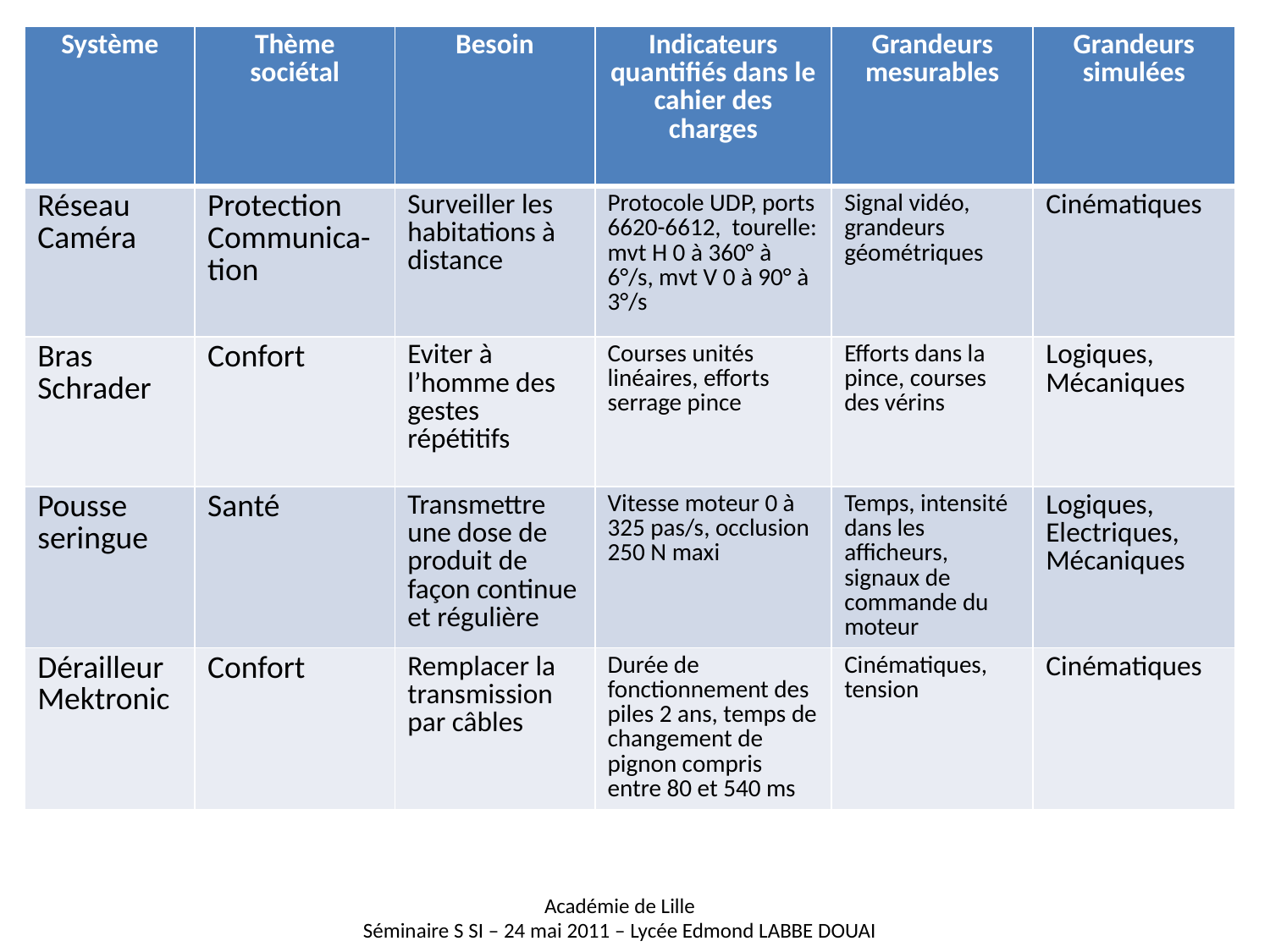

| Système | Thème sociétal | Besoin | Indicateurs quantifiés dans le cahier des charges | Grandeurs mesurables | Grandeurs simulées |
| --- | --- | --- | --- | --- | --- |
| Réseau Caméra | Protection Communica-tion | Surveiller les habitations à distance | Protocole UDP, ports 6620-6612, tourelle: mvt H 0 à 360° à 6°/s, mvt V 0 à 90° à 3°/s | Signal vidéo, grandeurs géométriques | Cinématiques |
| Bras Schrader | Confort | Eviter à l’homme des gestes répétitifs | Courses unités linéaires, efforts serrage pince | Efforts dans la pince, courses des vérins | Logiques, Mécaniques |
| Pousse seringue | Santé | Transmettre une dose de produit de façon continue et régulière | Vitesse moteur 0 à 325 pas/s, occlusion 250 N maxi | Temps, intensité dans les afficheurs, signaux de commande du moteur | Logiques, Electriques, Mécaniques |
| Dérailleur Mektronic | Confort | Remplacer la transmission par câbles | Durée de fonctionnement des piles 2 ans, temps de changement de pignon compris entre 80 et 540 ms | Cinématiques, tension | Cinématiques |
Académie de Lille
Séminaire S SI – 24 mai 2011 – Lycée Edmond LABBE DOUAI